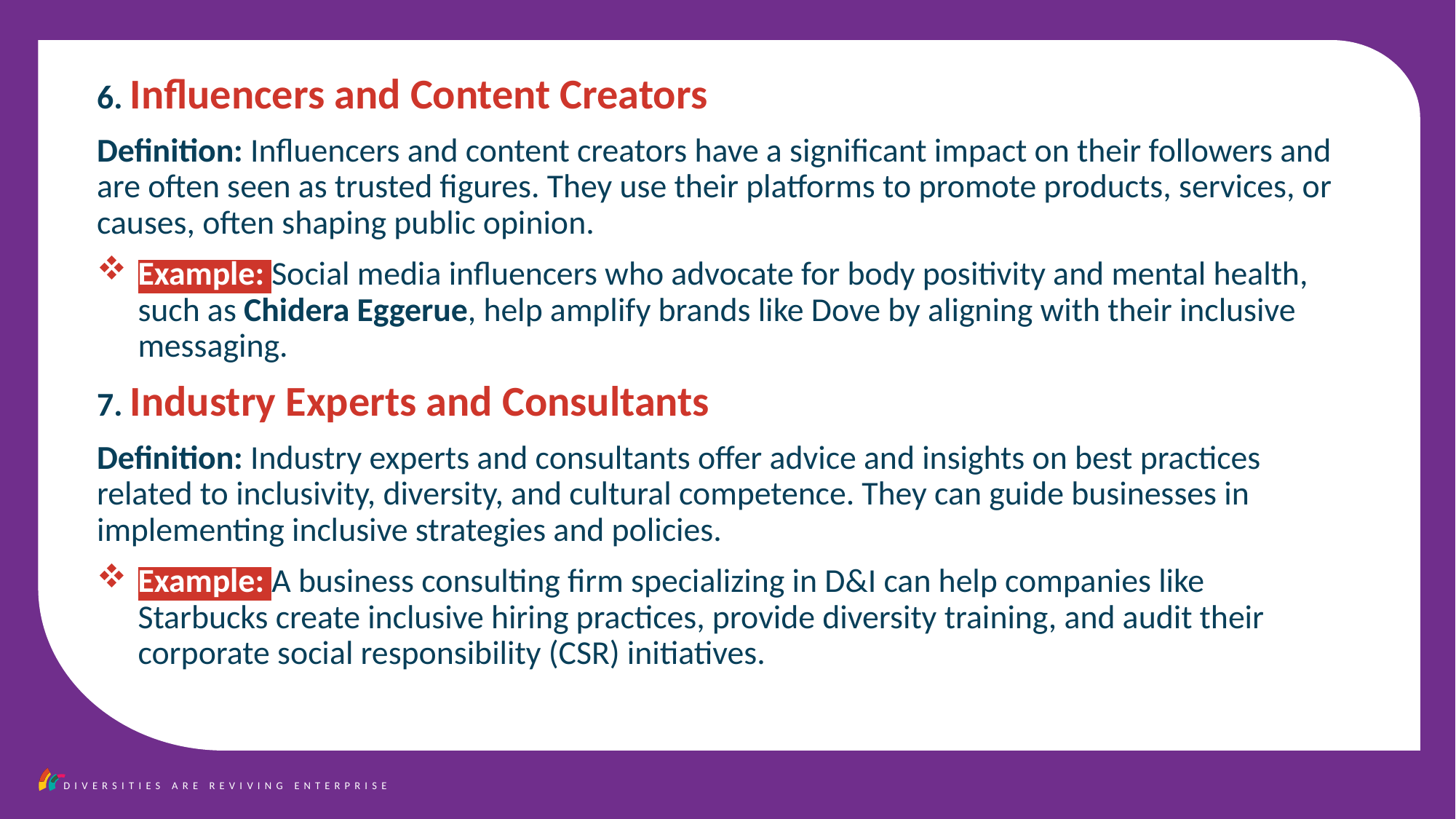

6. Influencers and Content Creators
Definition: Influencers and content creators have a significant impact on their followers and are often seen as trusted figures. They use their platforms to promote products, services, or causes, often shaping public opinion.
Example: Social media influencers who advocate for body positivity and mental health, such as Chidera Eggerue, help amplify brands like Dove by aligning with their inclusive messaging.
7. Industry Experts and Consultants
Definition: Industry experts and consultants offer advice and insights on best practices related to inclusivity, diversity, and cultural competence. They can guide businesses in implementing inclusive strategies and policies.
Example: A business consulting firm specializing in D&I can help companies like Starbucks create inclusive hiring practices, provide diversity training, and audit their corporate social responsibility (CSR) initiatives.